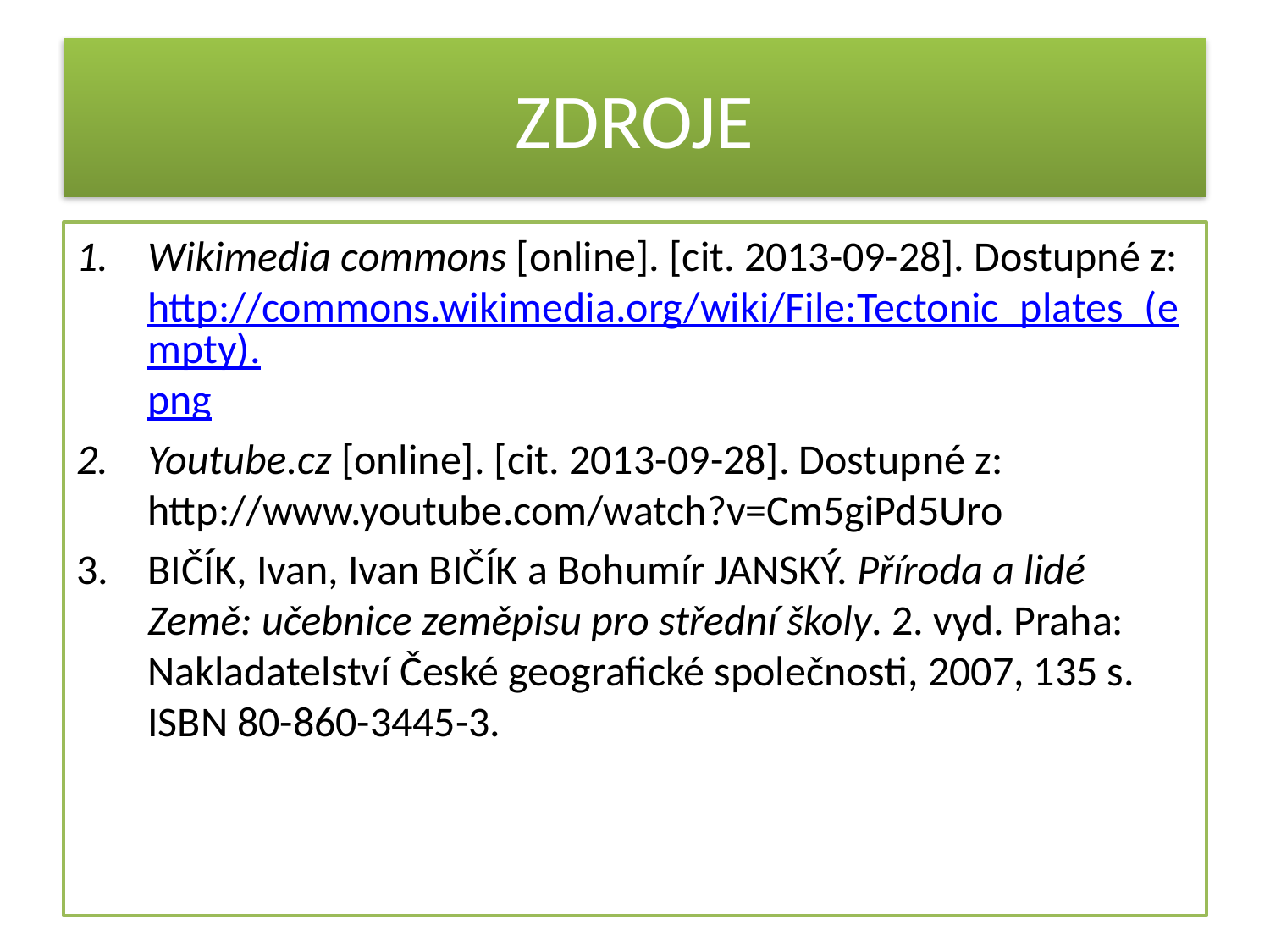

# ZDROJE
Wikimedia commons [online]. [cit. 2013-09-28]. Dostupné z: http://commons.wikimedia.org/wiki/File:Tectonic_plates_(empty).png
Youtube.cz [online]. [cit. 2013-09-28]. Dostupné z: http://www.youtube.com/watch?v=Cm5giPd5Uro
BIČÍK, Ivan, Ivan BIČÍK a Bohumír JANSKÝ. Příroda a lidé Země: učebnice zeměpisu pro střední školy. 2. vyd. Praha: Nakladatelství České geografické společnosti, 2007, 135 s. ISBN 80-860-3445-3.